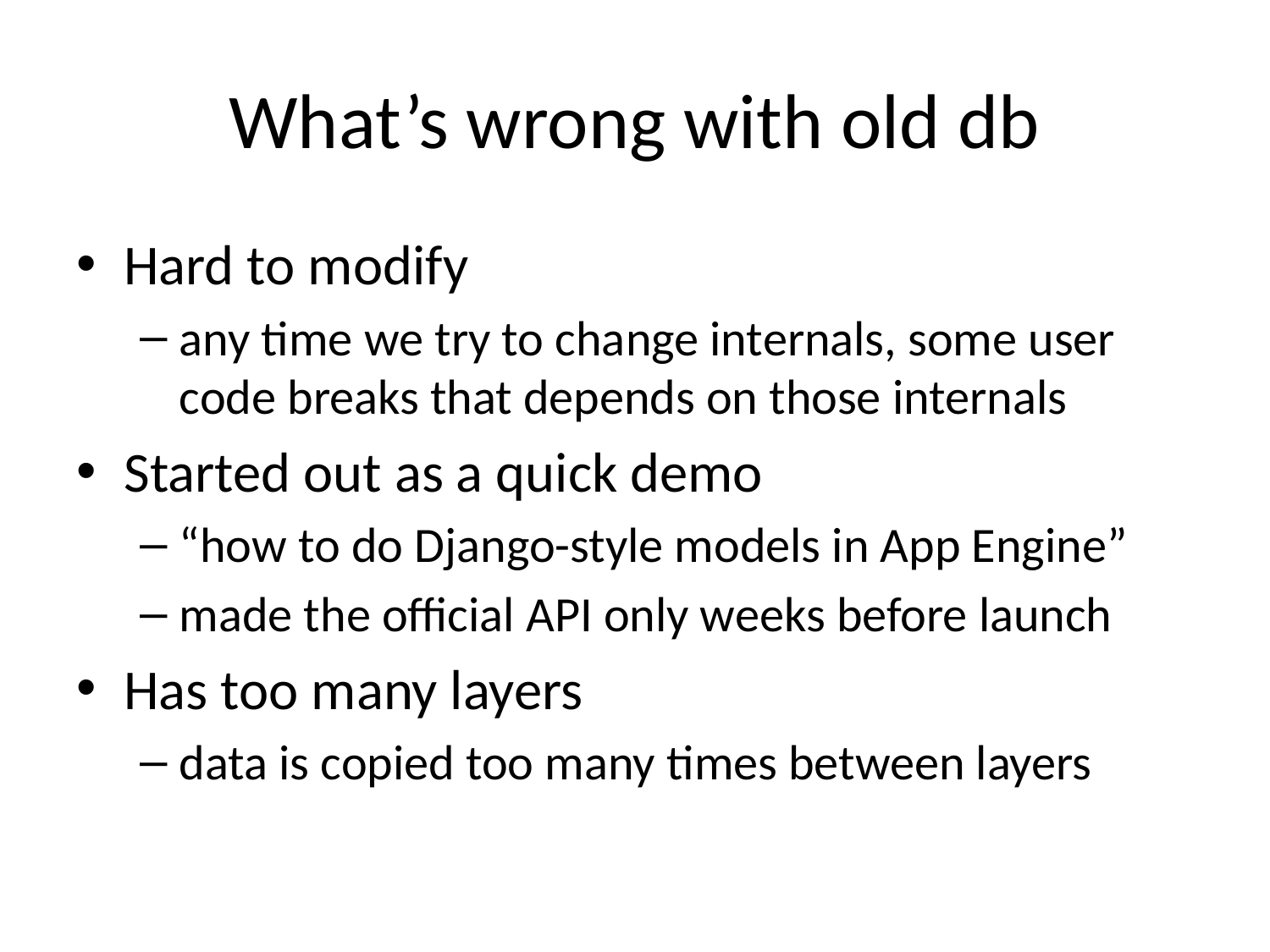

# What’s wrong with old db
Hard to modify
any time we try to change internals, some user code breaks that depends on those internals
Started out as a quick demo
“how to do Django-style models in App Engine”
made the official API only weeks before launch
Has too many layers
data is copied too many times between layers